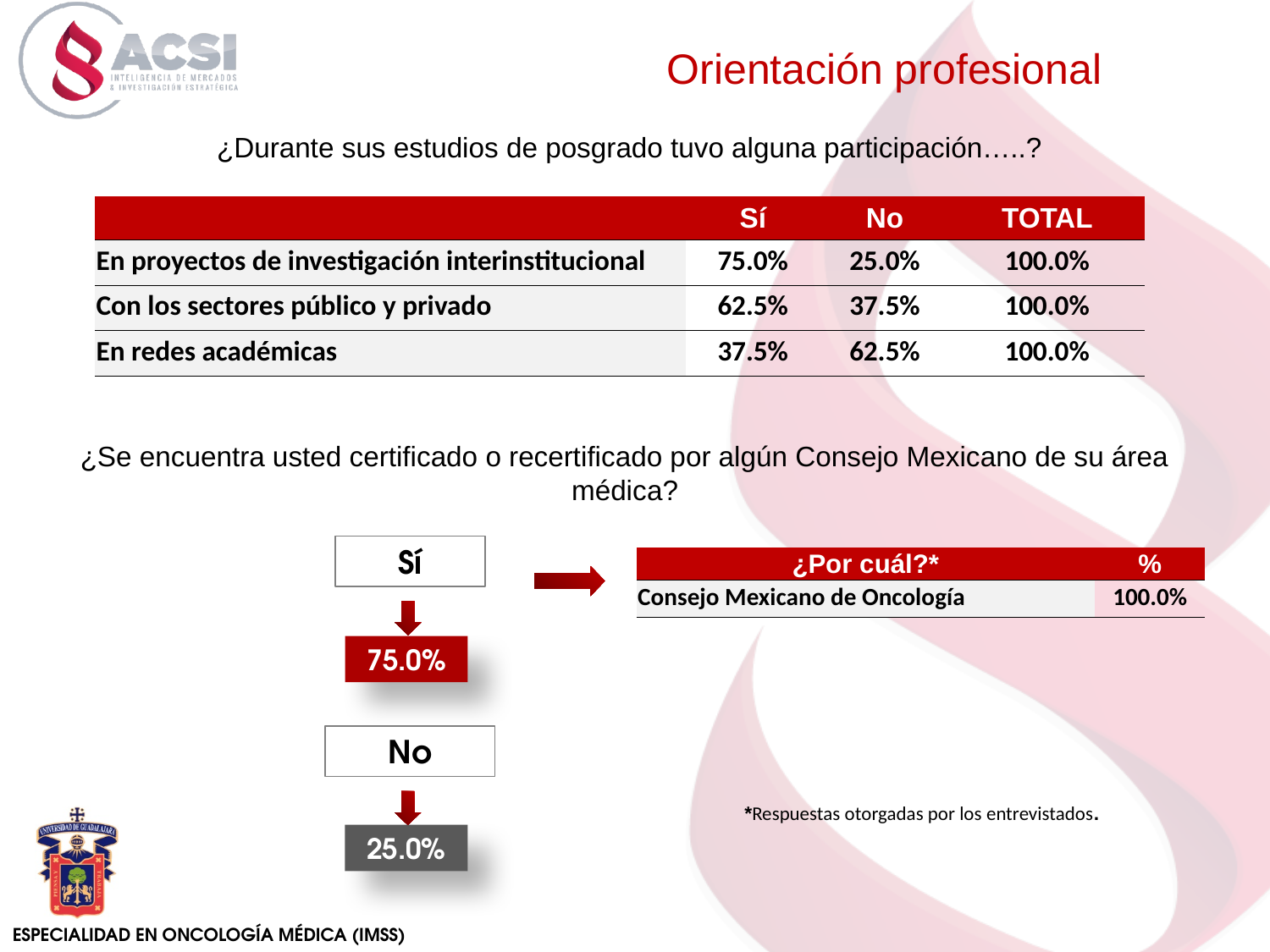

Orientación profesional
¿Durante sus estudios de posgrado tuvo alguna participación…..?
|  | Sí | No | TOTAL |
| --- | --- | --- | --- |
| En proyectos de investigación interinstitucional | 75.0% | 25.0% | 100.0% |
| Con los sectores público y privado | 62.5% | 37.5% | 100.0% |
| En redes académicas | 37.5% | 62.5% | 100.0% |
¿Se encuentra usted certificado o recertificado por algún Consejo Mexicano de su área médica?
Sí
| ¿Por cuál?\* | % |
| --- | --- |
| Consejo Mexicano de Oncología | 100.0% |

75.0%
No

*Respuestas otorgadas por los entrevistados.
25.0%